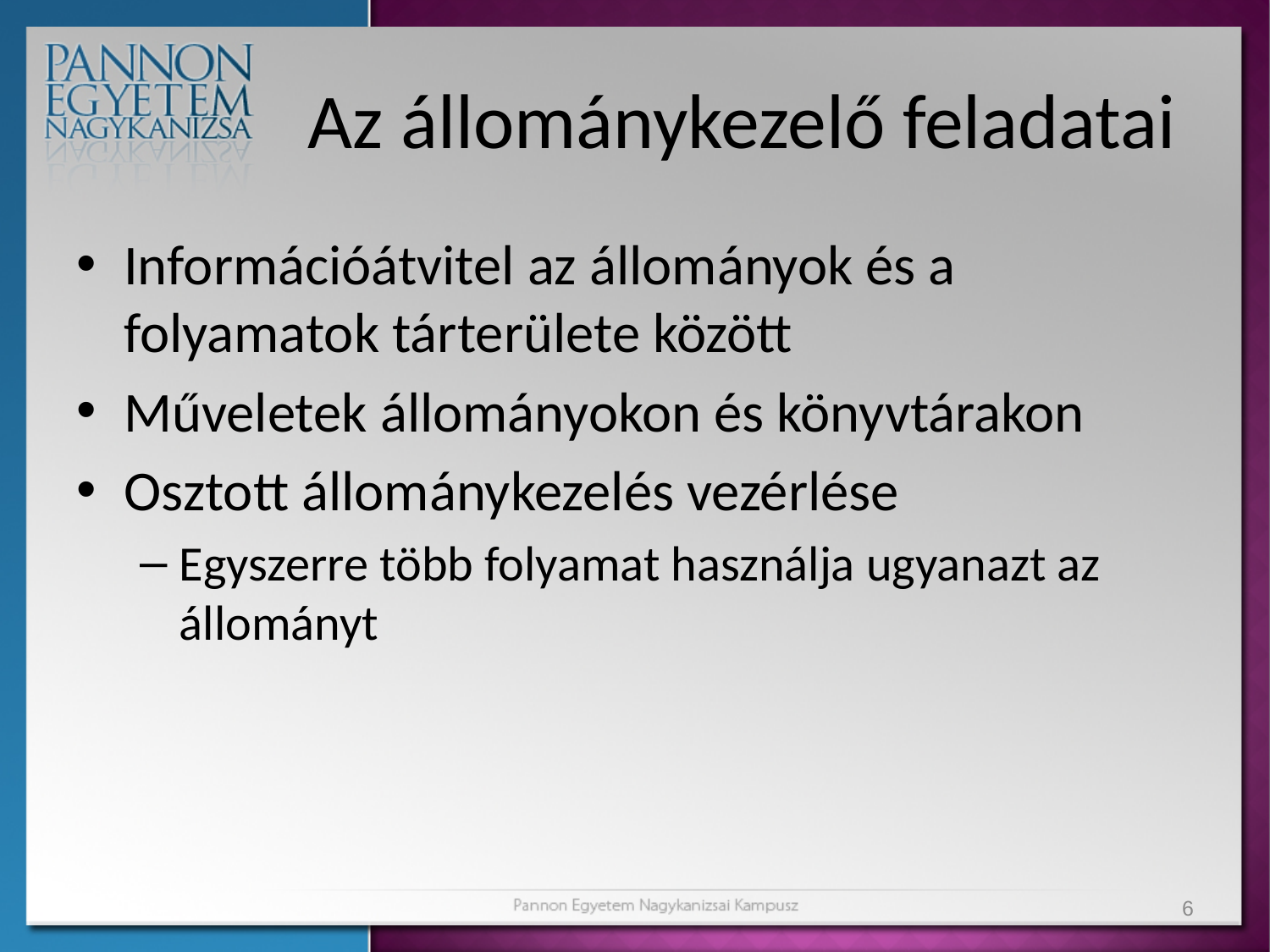

# Az állománykezelő feladatai
Információátvitel az állományok és a folyamatok tárterülete között
Műveletek állományokon és könyvtárakon
Osztott állománykezelés vezérlése
Egyszerre több folyamat használja ugyanazt az állományt
6